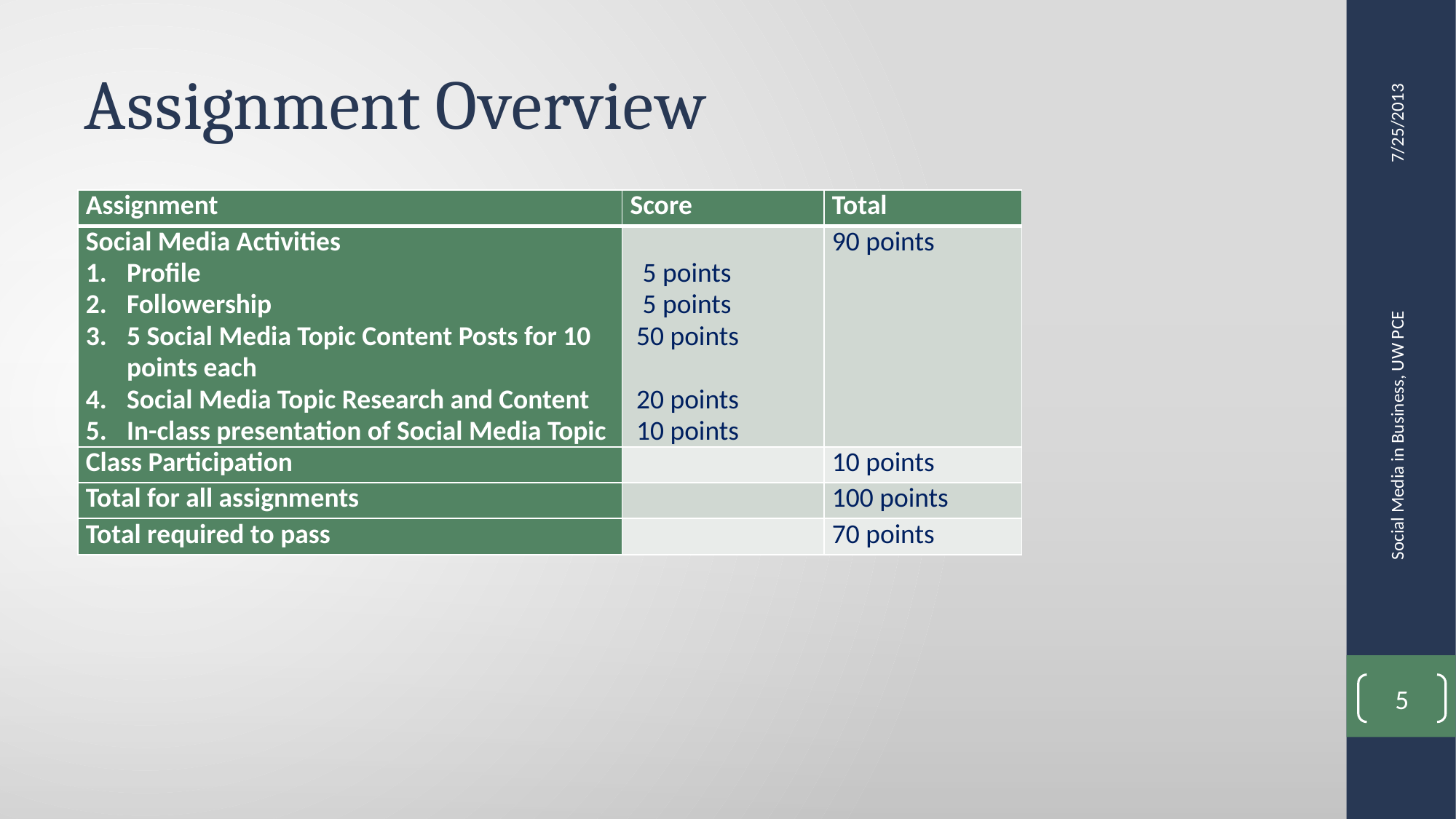

# Assignment Overview
7/25/2013
| Assignment | Score | Total |
| --- | --- | --- |
| Social Media Activities Profile Followership 5 Social Media Topic Content Posts for 10 points each Social Media Topic Research and Content In-class presentation of Social Media Topic | 5 points 5 points 50 points 20 points 10 points | 90 points |
| Class Participation |  | 10 points |
| Total for all assignments |  | 100 points |
| Total required to pass |  | 70 points |
Social Media in Business, UW PCE
5